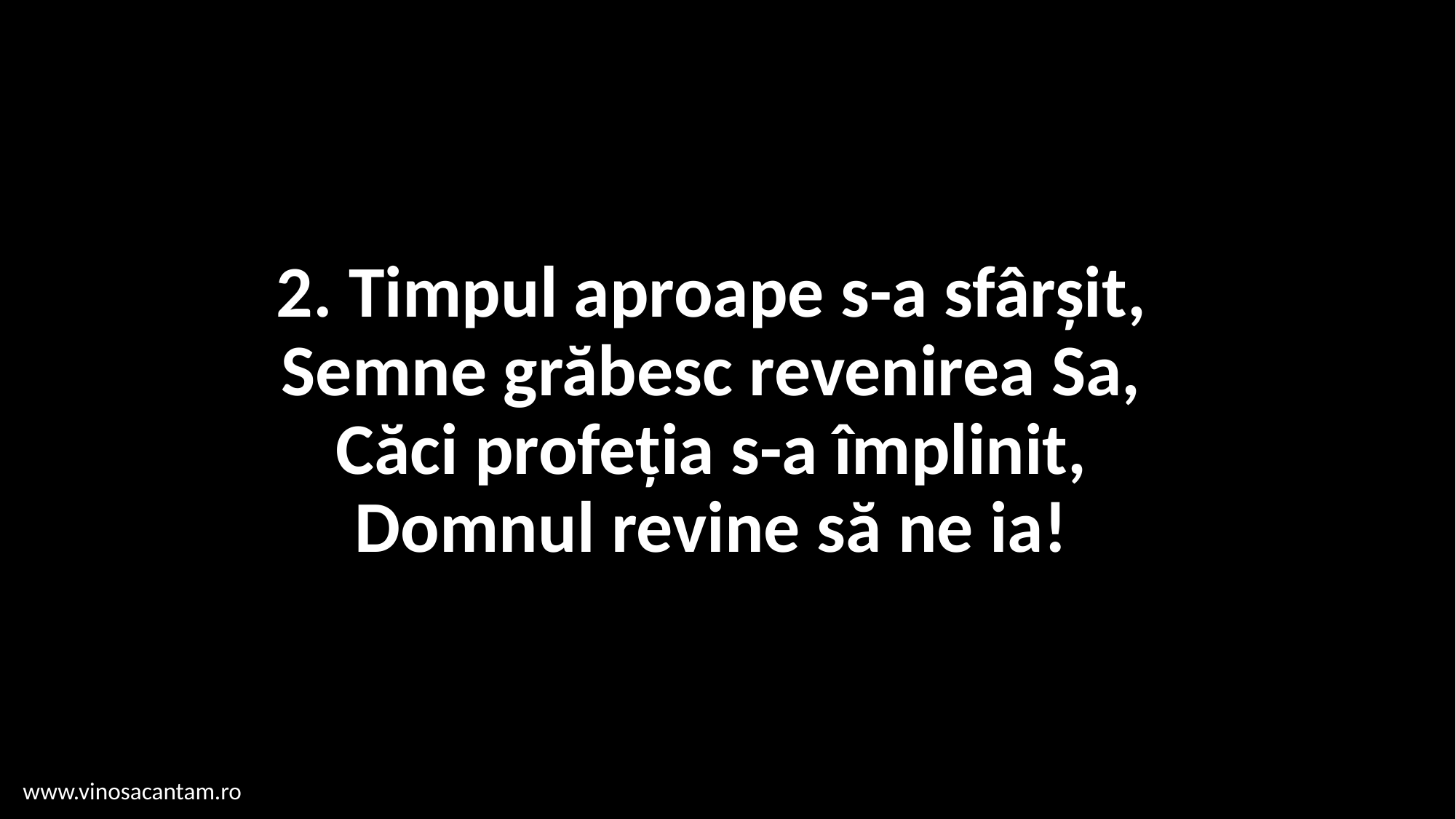

# 2. Timpul aproape s-a sfârșit, Semne grăbesc revenirea Sa, Căci profeția s-a împlinit, Domnul revine să ne ia!
www.vinosacantam.ro